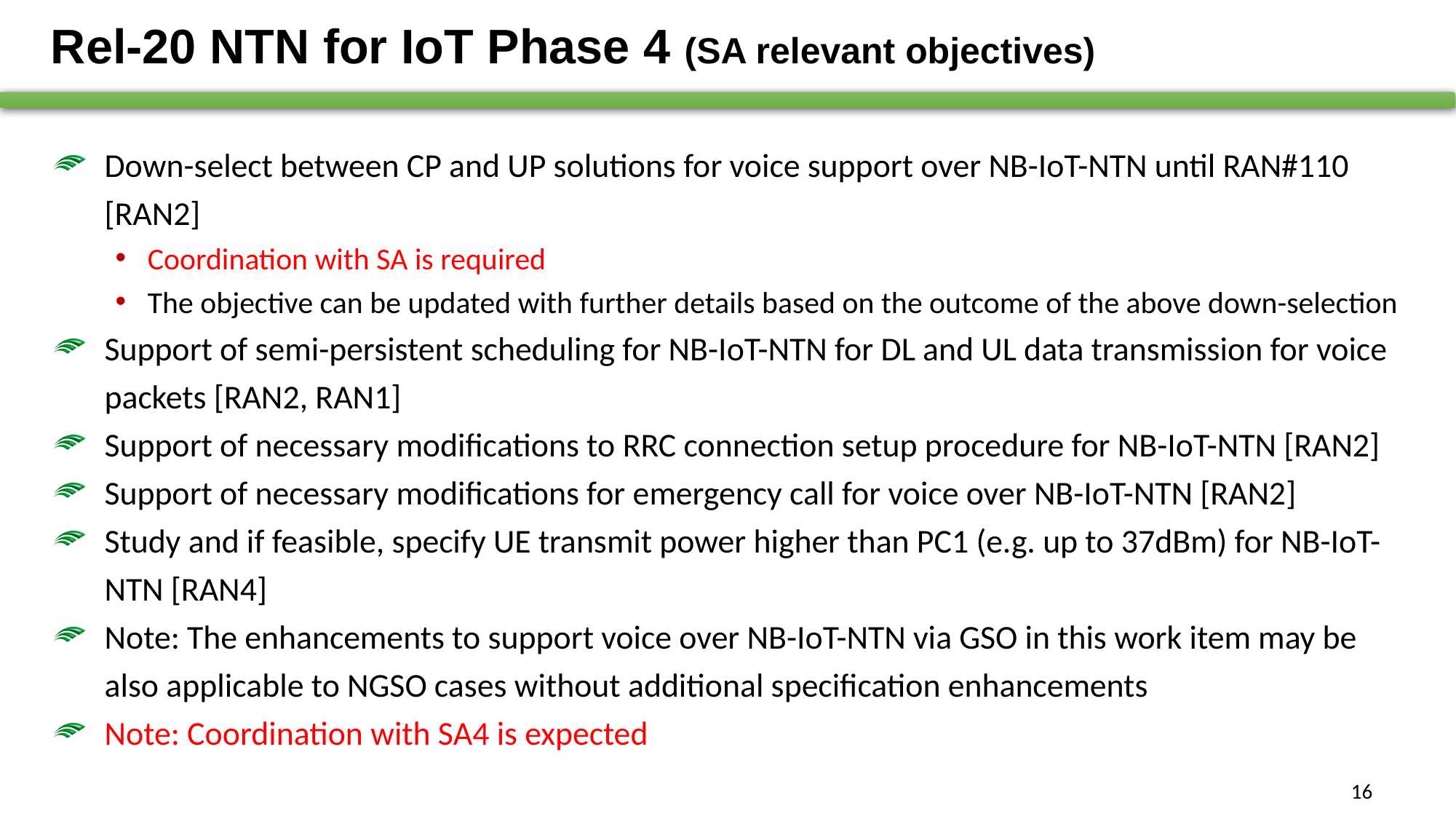

# Rel-20 NTN for IoT Phase 4 (SA relevant objectives)
Down-select between CP and UP solutions for voice support over NB-IoT-NTN until RAN#110 [RAN2]
Coordination with SA is required
The objective can be updated with further details based on the outcome of the above down-selection
Support of semi-persistent scheduling for NB-IoT-NTN for DL and UL data transmission for voice packets [RAN2, RAN1]
Support of necessary modifications to RRC connection setup procedure for NB-IoT-NTN [RAN2]
Support of necessary modifications for emergency call for voice over NB-IoT-NTN [RAN2]
Study and if feasible, specify UE transmit power higher than PC1 (e.g. up to 37dBm) for NB-IoT-NTN [RAN4]
Note: The enhancements to support voice over NB-IoT-NTN via GSO in this work item may be also applicable to NGSO cases without additional specification enhancements
Note: Coordination with SA4 is expected